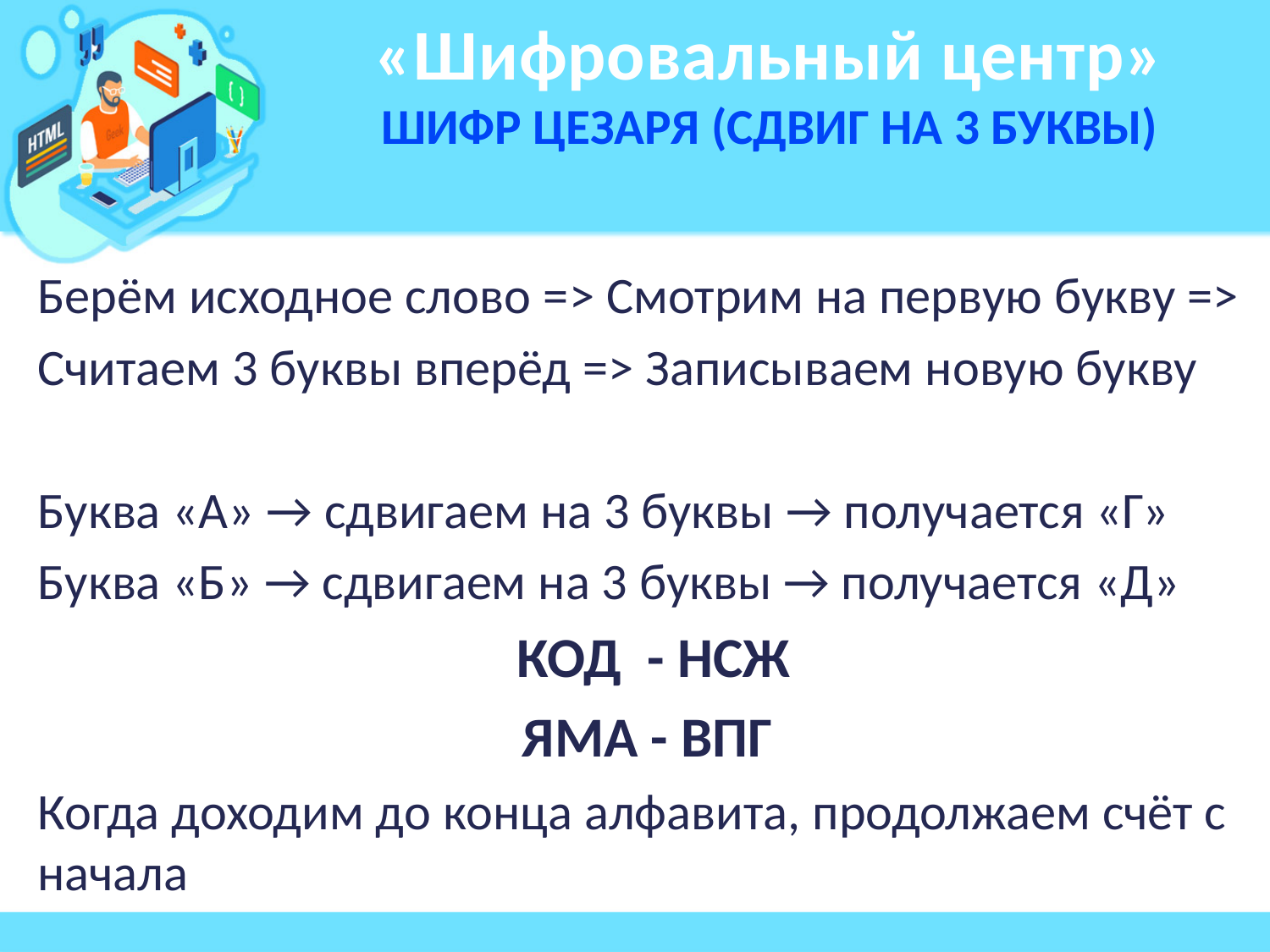

# «Шифровальный центр» Шифр Цезаря (сдвиг на 3 буквы)
Берём исходное слово => Смотрим на первую букву =>
Считаем 3 буквы вперёд => Записываем новую букву

Буква «А» → сдвигаем на 3 буквы → получается «Г»
Буква «Б» → сдвигаем на 3 буквы → получается «Д»
 КОД  - НСЖ
ЯМА - ВПГ
Когда доходим до конца алфавита, продолжаем счёт с начала